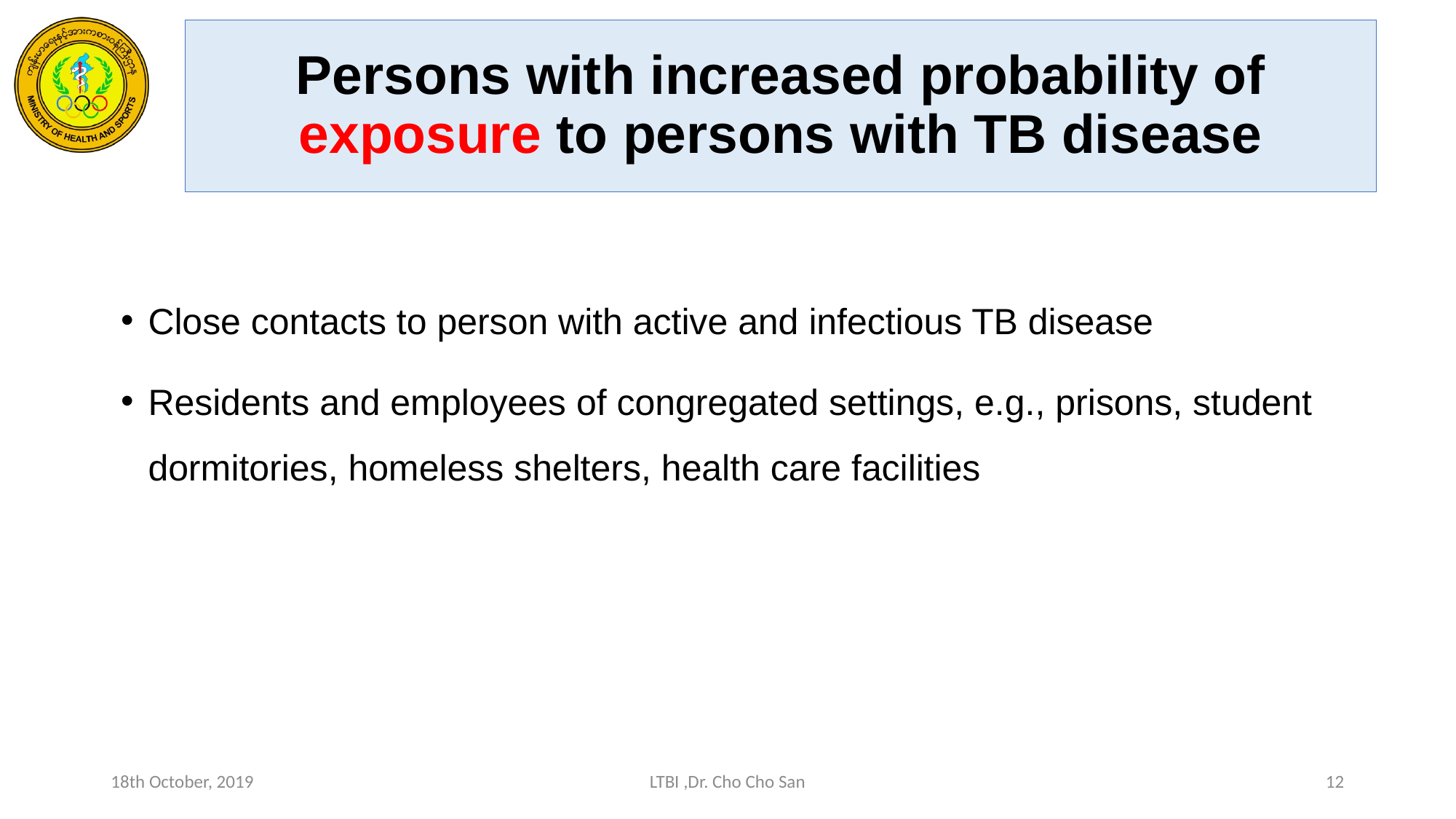

# Persons with increased probability of exposure to persons with TB disease
Close contacts to person with active and infectious TB disease
Residents and employees of congregated settings, e.g., prisons, student dormitories, homeless shelters, health care facilities
18th October, 2019
LTBI ,Dr. Cho Cho San
12